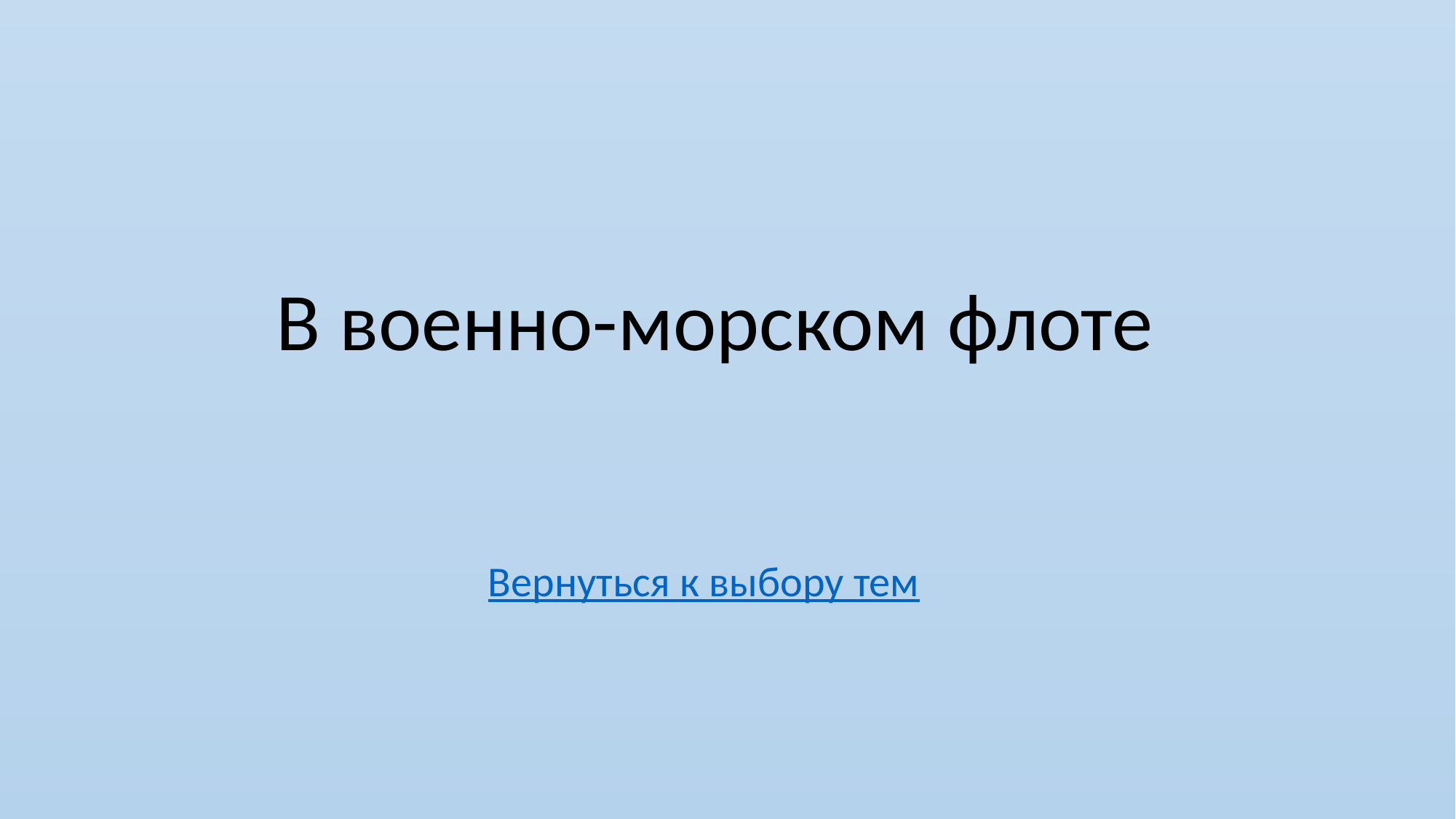

В военно-морском флоте
Вернуться к выбору тем